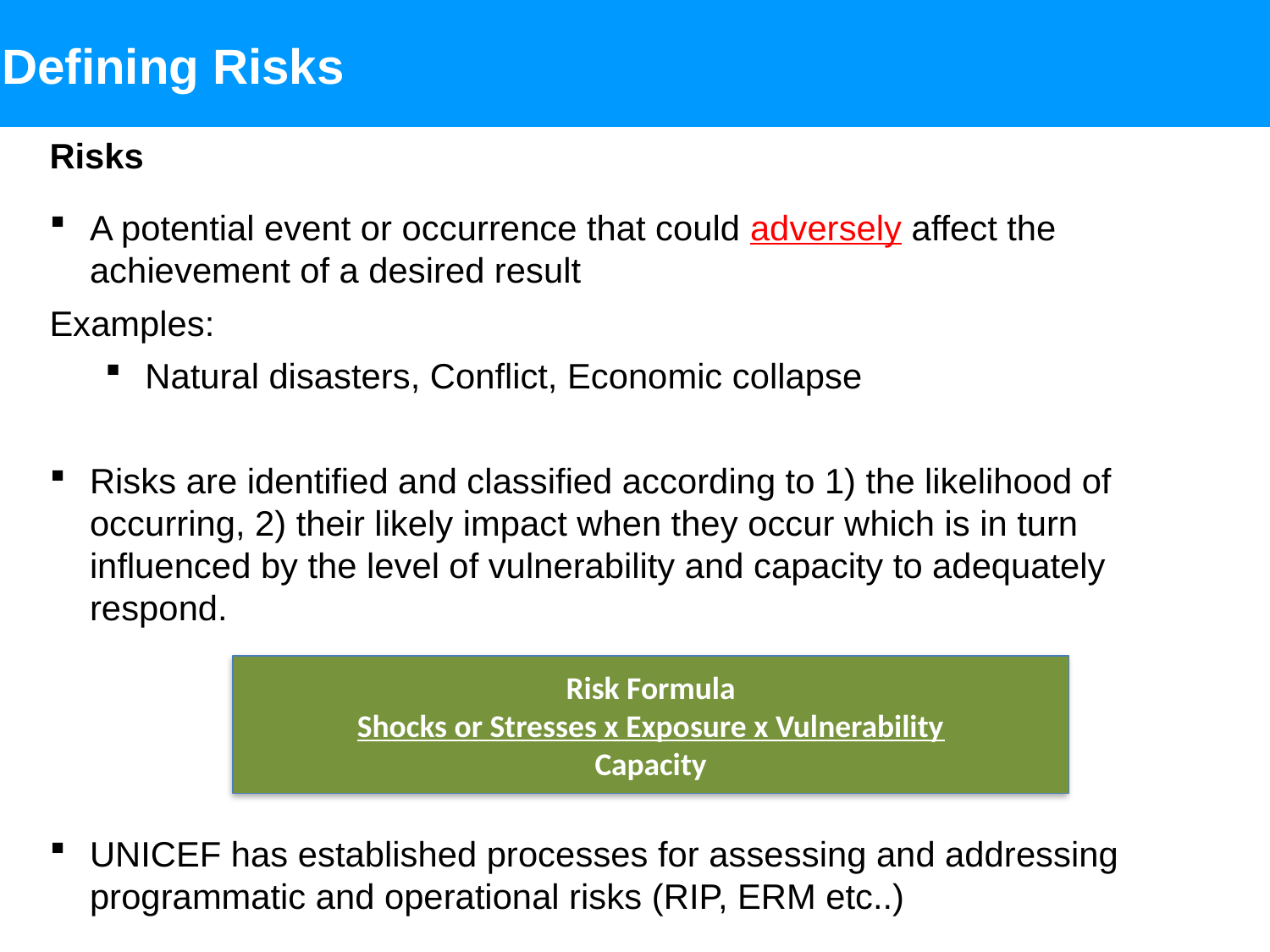

Defining Risks
Risks
A potential event or occurrence that could adversely affect the achievement of a desired result
Examples:
Natural disasters, Conflict, Economic collapse

Risks are identified and classified according to 1) the likelihood of occurring, 2) their likely impact when they occur which is in turn influenced by the level of vulnerability and capacity to adequately respond.

UNICEF has established processes for assessing and addressing programmatic and operational risks (RIP, ERM etc..)

Risk Formula
Shocks or Stresses x Exposure x Vulnerability
Capacity